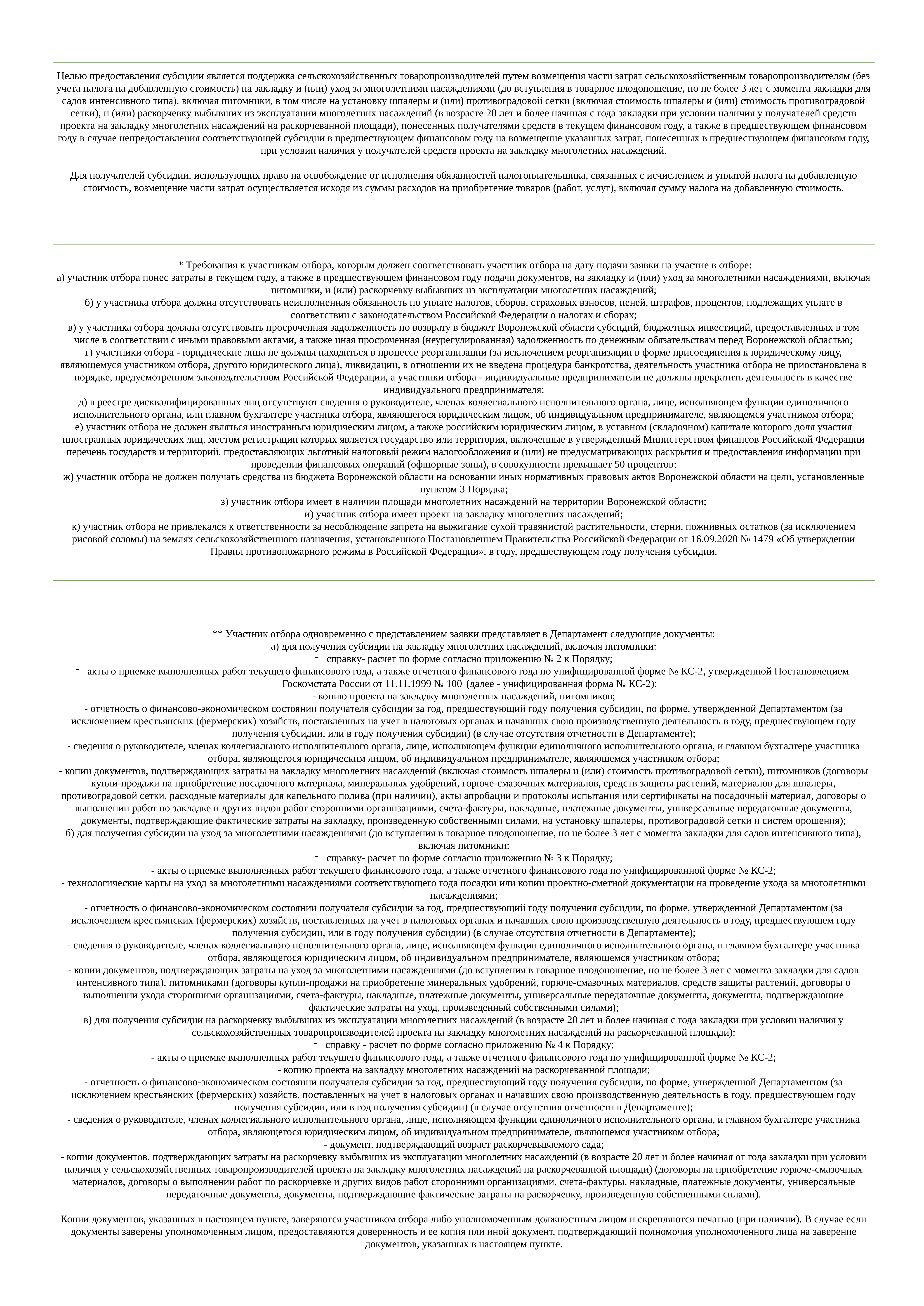

Целью предоставления субсидии является поддержка сельскохозяйственных товаропроизводителей путем возмещения части затрат сельскохозяйственным товаропроизводителям (без учета налога на добавленную стоимость) на закладку и (или) уход за многолетними насаждениями (до вступления в товарное плодоношение, но не более 3 лет с момента закладки для садов интенсивного типа), включая питомники, в том числе на установку шпалеры и (или) противоградовой сетки (включая стоимость шпалеры и (или) стоимость противоградовой сетки), и (или) раскорчевку выбывших из эксплуатации многолетних насаждений (в возрасте 20 лет и более начиная с года закладки при условии наличия у получателей средств проекта на закладку многолетних насаждений на раскорчеванной площади), понесенных получателями средств в текущем финансовом году, а также в предшествующем финансовом году в случае непредоставления соответствующей субсидии в предшествующем финансовом году на возмещение указанных затрат, понесенных в предшествующем финансовом году, при условии наличия у получателей средств проекта на закладку многолетних насаждений.

Для получателей субсидии, использующих право на освобождение от исполнения обязанностей налогоплательщика, связанных с исчислением и уплатой налога на добавленную стоимость, возмещение части затрат осуществляется исходя из суммы расходов на приобретение товаров (работ, услуг), включая сумму налога на добавленную стоимость.

 * Требования к участникам отбора, которым должен соответствовать участник отбора на дату подачи заявки на участие в отборе:
а) участник отбора понес затраты в текущем году, а также в предшествующем финансовом году подачи документов, на закладку и (или) уход за многолетними насаждениями, включая питомники, и (или) раскорчевку выбывших из эксплуатации многолетних насаждений;
б) у участника отбора должна отсутствовать неисполненная обязанность по уплате налогов, сборов, страховых взносов, пеней, штрафов, процентов, подлежащих уплате в соответствии с законодательством Российской Федерации о налогах и сборах;
в) у участника отбора должна отсутствовать просроченная задолженность по возврату в бюджет Воронежской области субсидий, бюджетных инвестиций, предоставленных в том числе в соответствии с иными правовыми актами, а также иная просроченная (неурегулированная) задолженность по денежным обязательствам перед Воронежской областью;
г) участники отбора - юридические лица не должны находиться в процессе реорганизации (за исключением реорганизации в форме присоединения к юридическому лицу, являющемуся участником отбора, другого юридического лица), ликвидации, в отношении их не введена процедура банкротства, деятельность участника отбора не приостановлена в порядке, предусмотренном законодательством Российской Федерации, а участники отбора - индивидуальные предприниматели не должны прекратить деятельность в качестве индивидуального предпринимателя;
д) в реестре дисквалифицированных лиц отсутствуют сведения о руководителе, членах коллегиального исполнительного органа, лице, исполняющем функции единоличного исполнительного органа, или главном бухгалтере участника отбора, являющегося юридическим лицом, об индивидуальном предпринимателе, являющемся участником отбора;
е) участник отбора не должен являться иностранным юридическим лицом, а также российским юридическим лицом, в уставном (складочном) капитале которого доля участия иностранных юридических лиц, местом регистрации которых является государство или территория, включенные в утвержденный Министерством финансов Российской Федерации перечень государств и территорий, предоставляющих льготный налоговый режим налогообложения и (или) не предусматривающих раскрытия и предоставления информации при проведении финансовых операций (офшорные зоны), в совокупности превышает 50 процентов;
ж) участник отбора не должен получать средства из бюджета Воронежской области на основании иных нормативных правовых актов Воронежской области на цели, установленные пунктом 3 Порядка;
з) участник отбора имеет в наличии площади многолетних насаждений на территории Воронежской области;
и) участник отбора имеет проект на закладку многолетних насаждений;
к) участник отбора не привлекался к ответственности за несоблюдение запрета на выжигание сухой травянистой растительности, стерни, пожнивных остатков (за исключением рисовой соломы) на землях сельскохозяйственного назначения, установленного Постановлением Правительства Российской Федерации от 16.09.2020 № 1479 «Об утверждении Правил противопожарного режима в Российской Федерации», в году, предшествующем году получения субсидии.

** Участник отбора одновременно с представлением заявки представляет в Департамент следующие документы:
а) для получения субсидии на закладку многолетних насаждений, включая питомники:
справку- расчет по форме согласно приложению № 2 к Порядку;
акты о приемке выполненных работ текущего финансового года, а также отчетного финансового года по унифицированной форме № КС-2, утвержденной Постановлением  Госкомстата России от 11.11.1999 № 100  (далее - унифицированная форма № КС-2);
- копию проекта на закладку многолетних насаждений, питомников;
- отчетность о финансово-экономическом состоянии получателя субсидии за год, предшествующий году получения субсидии, по форме, утвержденной Департаментом (за исключением крестьянских (фермерских) хозяйств, поставленных на учет в налоговых органах и начавших свою производственную деятельность в году, предшествующем году получения субсидии, или в году получения субсидии) (в случае отсутствия отчетности в Департаменте);
- сведения о руководителе, членах коллегиального исполнительного органа, лице, исполняющем функции единоличного исполнительного органа, и главном бухгалтере участника отбора, являющегося юридическим лицом, об индивидуальном предпринимателе, являющемся участником отбора;
- копии документов, подтверждающих затраты на закладку многолетних насаждений (включая стоимость шпалеры и (или) стоимость противоградовой сетки), питомников (договоры купли-продажи на приобретение посадочного материала, минеральных удобрений, горюче-смазочных материалов, средств защиты растений, материалов для шпалеры, противоградовой сетки, расходные материалы для капельного полива (при наличии), акты апробации и протоколы испытания или сертификаты на посадочный материал, договоры о выполнении работ по закладке и других видов работ сторонними организациями, счета-фактуры, накладные, платежные документы, универсальные передаточные документы, документы, подтверждающие фактические затраты на закладку, произведенную собственными силами, на установку шпалеры, противоградовой сетки и систем орошения);
б) для получения субсидии на уход за многолетними насаждениями (до вступления в товарное плодоношение, но не более 3 лет с момента закладки для садов интенсивного типа), включая питомники:
справку- расчет по форме согласно приложению № 3 к Порядку;
- акты о приемке выполненных работ текущего финансового года, а также отчетного финансового года по унифицированной форме № КС-2;
- технологические карты на уход за многолетними насаждениями соответствующего года посадки или копии проектно-сметной документации на проведение ухода за многолетними насаждениями;
- отчетность о финансово-экономическом состоянии получателя субсидии за год, предшествующий году получения субсидии, по форме, утвержденной Департаментом (за исключением крестьянских (фермерских) хозяйств, поставленных на учет в налоговых органах и начавших свою производственную деятельность в году, предшествующем году получения субсидии, или в году получения субсидии) (в случае отсутствия отчетности в Департаменте);
- сведения о руководителе, членах коллегиального исполнительного органа, лице, исполняющем функции единоличного исполнительного органа, и главном бухгалтере участника отбора, являющегося юридическим лицом, об индивидуальном предпринимателе, являющемся участником отбора;
- копии документов, подтверждающих затраты на уход за многолетними насаждениями (до вступления в товарное плодоношение, но не более 3 лет с момента закладки для садов интенсивного типа), питомниками (договоры купли-продажи на приобретение минеральных удобрений, горюче-смазочных материалов, средств защиты растений, договоры о выполнении ухода сторонними организациями, счета-фактуры, накладные, платежные документы, универсальные передаточные документы, документы, подтверждающие фактические затраты на уход, произведенный собственными силами);
в) для получения субсидии на раскорчевку выбывших из эксплуатации многолетних насаждений (в возрасте 20 лет и более начиная с года закладки при условии наличия у сельскохозяйственных товаропроизводителей проекта на закладку многолетних насаждений на раскорчеванной площади):
справку - расчет по форме согласно приложению № 4 к Порядку;
- акты о приемке выполненных работ текущего финансового года, а также отчетного финансового года по унифицированной форме № КС-2;
- копию проекта на закладку многолетних насаждений на раскорчеванной площади;
- отчетность о финансово-экономическом состоянии получателя субсидии за год, предшествующий году получения субсидии, по форме, утвержденной Департаментом (за исключением крестьянских (фермерских) хозяйств, поставленных на учет в налоговых органах и начавших свою производственную деятельность в году, предшествующем году получения субсидии, или в год получения субсидии) (в случае отсутствия отчетности в Департаменте);
- сведения о руководителе, членах коллегиального исполнительного органа, лице, исполняющем функции единоличного исполнительного органа, и главном бухгалтере участника отбора, являющегося юридическим лицом, об индивидуальном предпринимателе, являющемся участником отбора;
- документ, подтверждающий возраст раскорчевываемого сада;
- копии документов, подтверждающих затраты на раскорчевку выбывших из эксплуатации многолетних насаждений (в возрасте 20 лет и более начиная от года закладки при условии наличия у сельскохозяйственных товаропроизводителей проекта на закладку многолетних насаждений на раскорчеванной площади) (договоры на приобретение горюче-смазочных материалов, договоры о выполнении работ по раскорчевке и других видов работ сторонними организациями, счета-фактуры, накладные, платежные документы, универсальные передаточные документы, документы, подтверждающие фактические затраты на раскорчевку, произведенную собственными силами).

Копии документов, указанных в настоящем пункте, заверяются участником отбора либо уполномоченным должностным лицом и скрепляются печатью (при наличии). В случае если документы заверены уполномоченным лицом, предоставляются доверенность и ее копия или иной документ, подтверждающий полномочия уполномоченного лица на заверение документов, указанных в настоящем пункте.